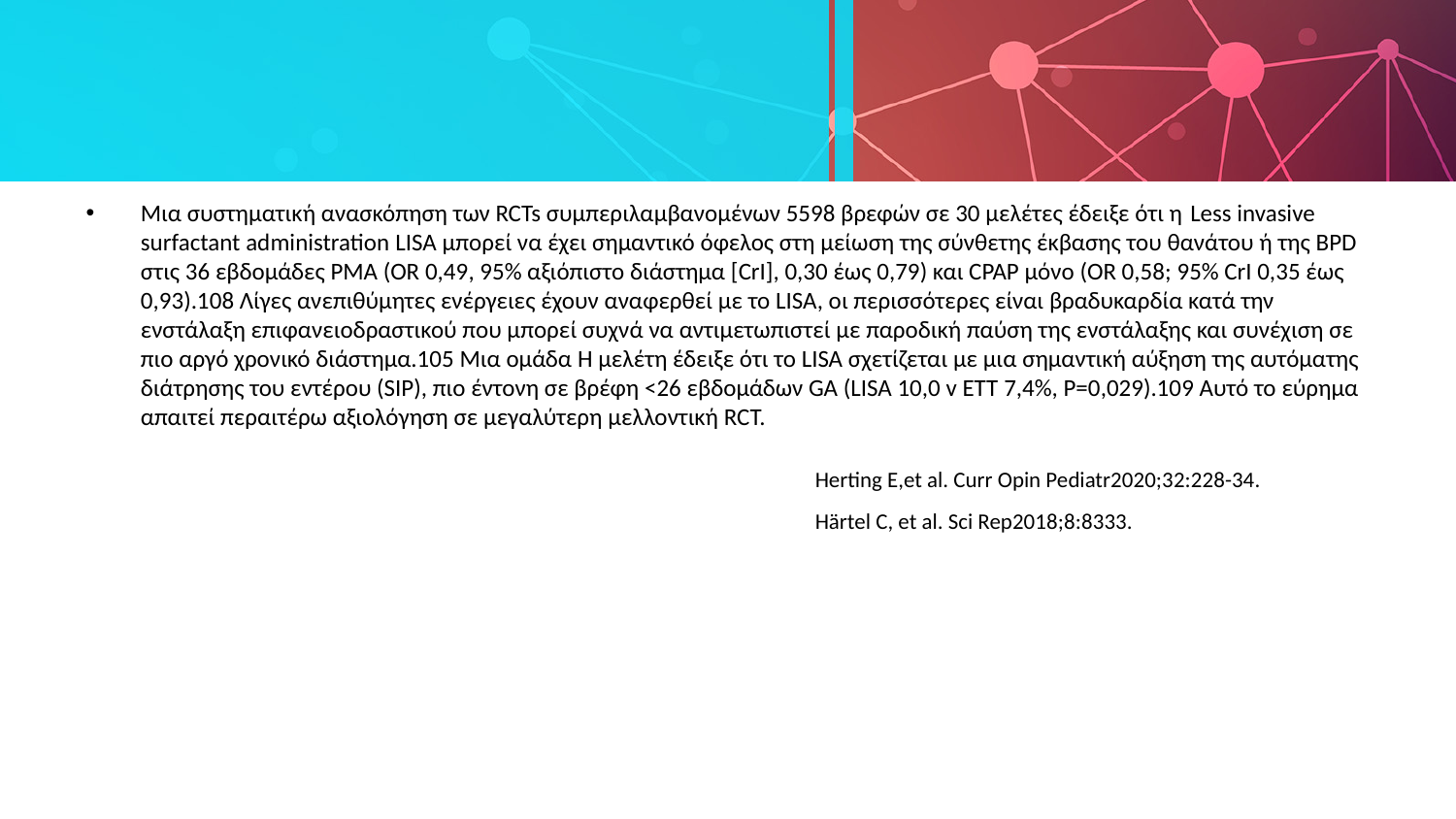

#
Μια συστηματική ανασκόπηση των RCTs συμπεριλαμβανομένων 5598 βρεφών σε 30 μελέτες έδειξε ότι η Less invasive surfactant administration LISA μπορεί να έχει σημαντικό όφελος στη μείωση της σύνθετης έκβασης του θανάτου ή της BPD στις 36 εβδομάδες PMA (OR 0,49, 95% αξιόπιστο διάστημα [CrI], 0,30 έως 0,79) και CPAP μόνο (OR 0,58; 95% CrI 0,35 έως 0,93).108 Λίγες ανεπιθύμητες ενέργειες έχουν αναφερθεί με το LISA, οι περισσότερες είναι βραδυκαρδία κατά την ενστάλαξη επιφανειοδραστικού που μπορεί συχνά να αντιμετωπιστεί με παροδική παύση της ενστάλαξης και συνέχιση σε πιο αργό χρονικό διάστημα.105 Μια ομάδα Η μελέτη έδειξε ότι το LISA σχετίζεται με μια σημαντική αύξηση της αυτόματης διάτρησης του εντέρου (SIP), πιο έντονη σε βρέφη <26 εβδομάδων GA (LISA 10,0 v ETT 7,4%, P=0,029).109 Αυτό το εύρημα απαιτεί περαιτέρω αξιολόγηση σε μεγαλύτερη μελλοντική RCT.
Herting E,et al. Curr Opin Pediatr2020;32:228-34.
Härtel C, et al. Sci Rep2018;8:8333.